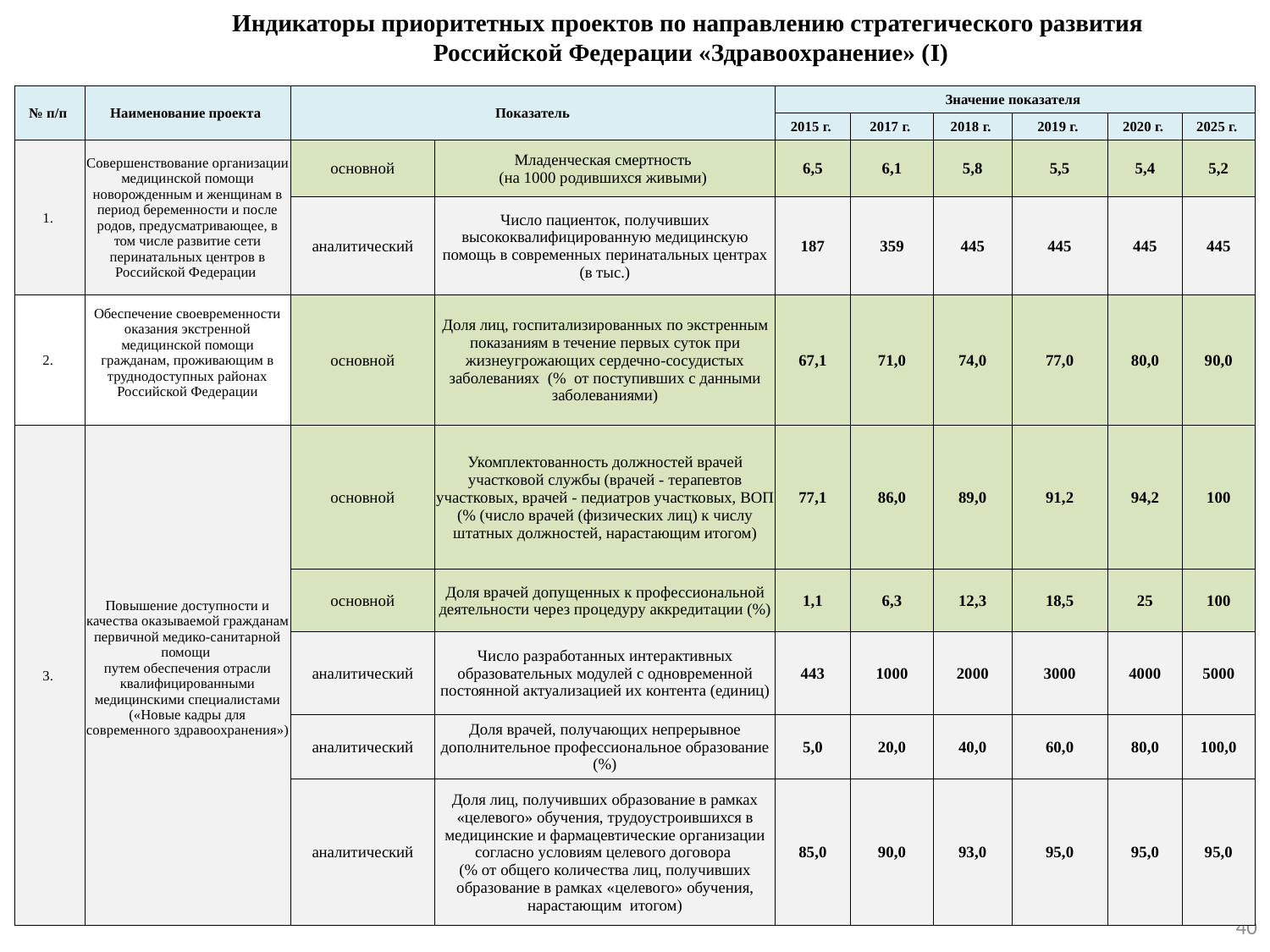

Индикаторы приоритетных проектов по направлению стратегического развития
Российской Федерации «Здравоохранение» (I)
| № п/п | Наименование проекта | Показатель |  | Значение показателя |  |  |  |  |  |
| --- | --- | --- | --- | --- | --- | --- | --- | --- | --- |
|  |  |  |  | 2015 г. | 2017 г. | 2018 г. | 2019 г. | 2020 г. | 2025 г. |
| 1. | Совершенствование организации медицинской помощи новорожденным и женщинам в период беременности и после родов, предусматривающее, в том числе развитие сети перинатальных центров в Российской Федерации | основной | Младенческая смертность (на 1000 родившихся живыми) | 6,5 | 6,1 | 5,8 | 5,5 | 5,4 | 5,2 |
|  |  | аналитический | Число пациенток, получивших высококвалифицированную медицинскую помощь в современных перинатальных центрах (в тыс.) | 187 | 359 | 445 | 445 | 445 | 445 |
| 2. | Обеспечение своевременности оказания экстренной медицинской помощи гражданам, проживающим в труднодоступных районах Российской Федерации | основной | Доля лиц, госпитализированных по экстренным показаниям в течение первых суток при жизнеугрожающих сердечно-сосудистых заболеваниях (% от поступивших с данными заболеваниями) | 67,1 | 71,0 | 74,0 | 77,0 | 80,0 | 90,0 |
| 3. | Повышение доступности и качества оказываемой гражданам первичной медико-санитарной помощи путем обеспечения отрасли квалифицированными медицинскими специалистами («Новые кадры для современного здравоохранения») | основной | Укомплектованность должностей врачей участковой службы (врачей - терапевтов участковых, врачей - педиатров участковых, ВОП (% (число врачей (физических лиц) к числу штатных должностей, нарастающим итогом) | 77,1 | 86,0 | 89,0 | 91,2 | 94,2 | 100 |
|  |  | основной | Доля врачей допущенных к профессиональной деятельности через процедуру аккредитации (%) | 1,1 | 6,3 | 12,3 | 18,5 | 25 | 100 |
|  |  | аналитический | Число разработанных интерактивных образовательных модулей с одновременной постоянной актуализацией их контента (единиц) | 443 | 1000 | 2000 | 3000 | 4000 | 5000 |
|  |  | аналитический | Доля врачей, получающих непрерывное дополнительное профессиональное образование (%) | 5,0 | 20,0 | 40,0 | 60,0 | 80,0 | 100,0 |
|  |  | аналитический | Доля лиц, получивших образование в рамках «целевого» обучения, трудоустроившихся в медицинские и фармацевтические организации согласно условиям целевого договора (% от общего количества лиц, получивших образование в рамках «целевого» обучения, нарастающим итогом) | 85,0 | 90,0 | 93,0 | 95,0 | 95,0 | 95,0 |
40